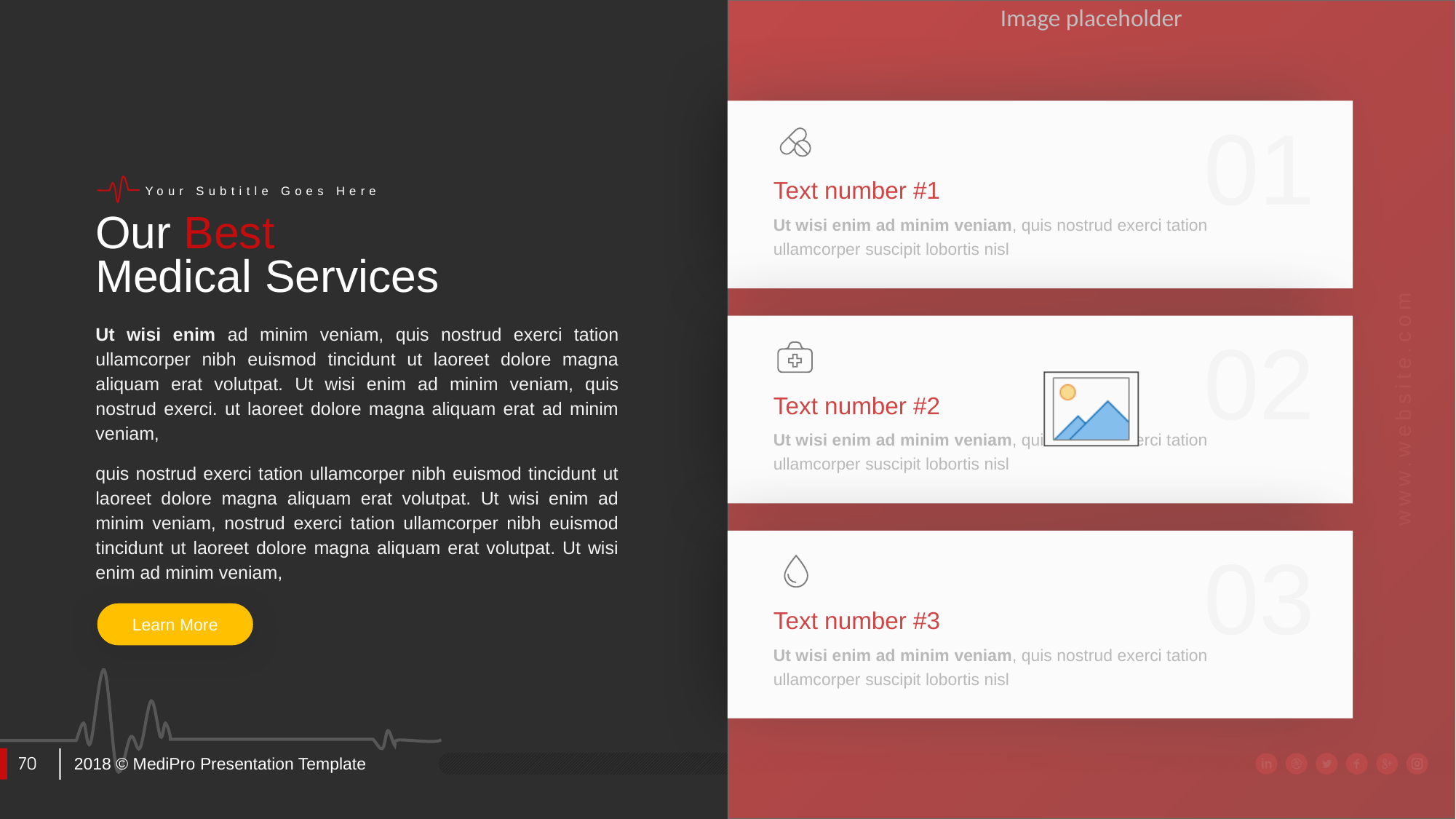

01

Text number #1
Ut wisi enim ad minim veniam, quis nostrud exerci tation ullamcorper suscipit lobortis nisl
Your Subtitle Goes Here

Our Best
Medical Services
Ut wisi enim ad minim veniam, quis nostrud exerci tation ullamcorper nibh euismod tincidunt ut laoreet dolore magna aliquam erat volutpat. Ut wisi enim ad minim veniam, quis nostrud exerci. ut laoreet dolore magna aliquam erat ad minim veniam,
quis nostrud exerci tation ullamcorper nibh euismod tincidunt ut laoreet dolore magna aliquam erat volutpat. Ut wisi enim ad minim veniam, nostrud exerci tation ullamcorper nibh euismod tincidunt ut laoreet dolore magna aliquam erat volutpat. Ut wisi enim ad minim veniam,

02

Text number #2
Ut wisi enim ad minim veniam, quis nostrud exerci tation ullamcorper suscipit lobortis nisl

03

Text number #3
Ut wisi enim ad minim veniam, quis nostrud exerci tation ullamcorper suscipit lobortis nisl
Learn More